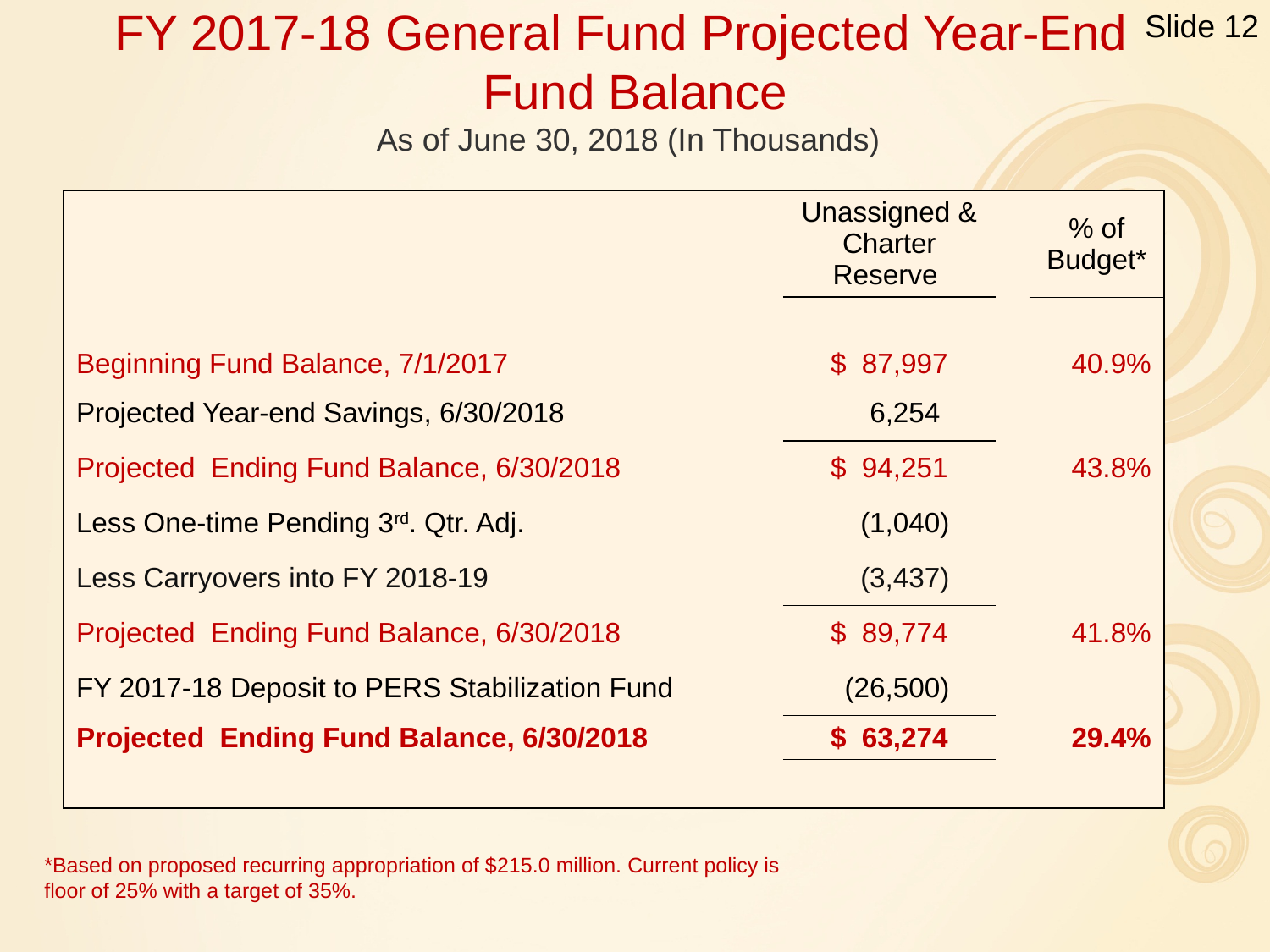

Slide 12
FY 2017-18 General Fund Projected Year-End
 Fund Balance
As of June 30, 2018 (In Thousands)
|  |  | Unassigned & Charter Reserve |  | % of Budget\* |
| --- | --- | --- | --- | --- |
|  |  |  |  |  |
| Beginning Fund Balance, 7/1/2017 |  | $ 87,997 |  | 40.9% |
| Projected Year-end Savings, 6/30/2018 |  | 6,254 |  |  |
| Projected Ending Fund Balance, 6/30/2018 |  | $ 94,251 |  | 43.8% |
| Less One-time Pending 3rd. Qtr. Adj. |  | (1,040) |  |  |
| Less Carryovers into FY 2018-19 |  | (3,437) |  |  |
| Projected Ending Fund Balance, 6/30/2018 |  | $ 89,774 |  | 41.8% |
| FY 2017-18 Deposit to PERS Stabilization Fund |  | (26,500) |  |  |
| Projected Ending Fund Balance, 6/30/2018 |  | $ 63,274 |  | 29.4% |
|  |  |  |  |  |
*Based on proposed recurring appropriation of $215.0 million. Current policy is floor of 25% with a target of 35%.